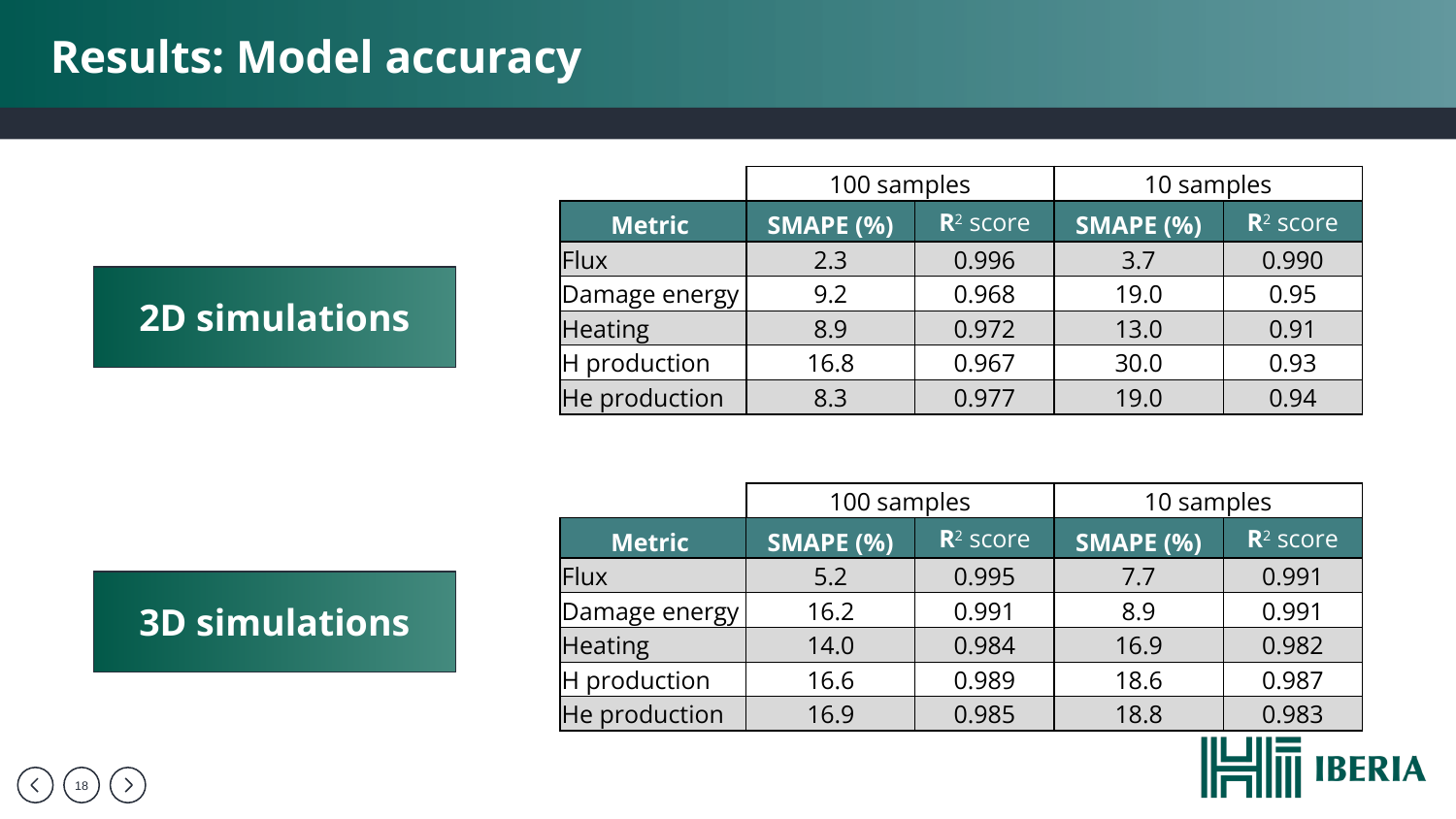

Results: Model accuracy

|  | 100 samples |  | 10 samples |  |
| --- | --- | --- | --- | --- |
| Metric | SMAPE (%) | R2 score | SMAPE (%) | R2 score |
| Flux | 2.3 | 0.996 | 3.7 | 0.990 |
| Damage energy | 9.2 | 0.968 | 19.0 | 0.95 |
| Heating | 8.9 | 0.972 | 13.0 | 0.91 |
| H production | 16.8 | 0.967 | 30.0 | 0.93 |
| He production | 8.3 | 0.977 | 19.0 | 0.94 |
|  |  |  |  |  |
|  |  |  |  |  |
|  | 100 samples |  | 10 samples |  |
| Metric | SMAPE (%) | R2 score | SMAPE (%) | R2 score |
| Flux | 5.2 | 0.995 | 7.7 | 0.991 |
| Damage energy | 16.2 | 0.991 | 8.9 | 0.991 |
| Heating | 14.0 | 0.984 | 16.9 | 0.982 |
| H production | 16.6 | 0.989 | 18.6 | 0.987 |
| He production | 16.9 | 0.985 | 18.8 | 0.983 |
2D simulations
3D simulations